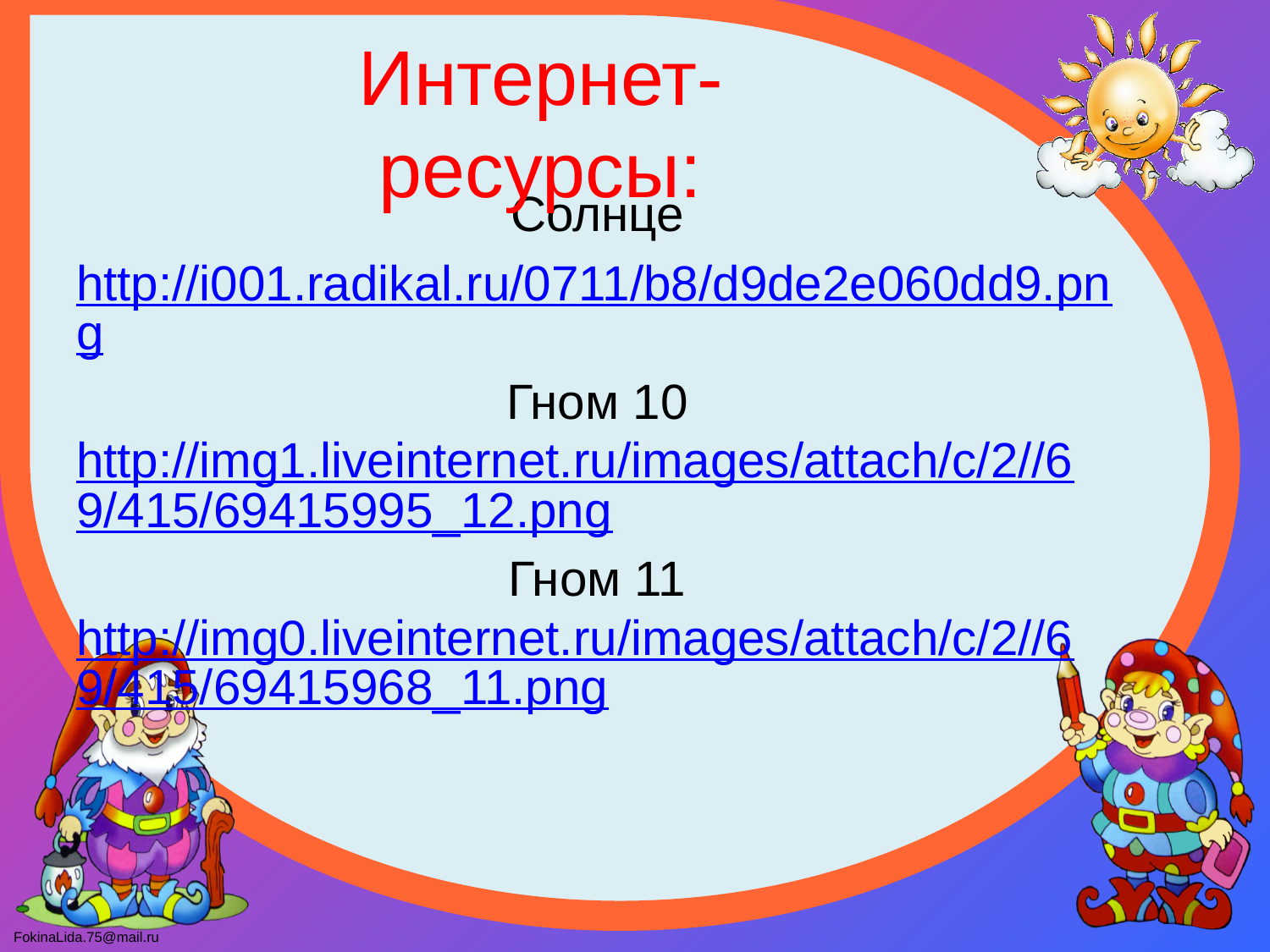

# Интернет-ресурсы:
Солнце
http://i001.radikal.ru/0711/b8/d9de2e060dd9.png
Гном 10 http://img1.liveinternet.ru/images/attach/c/2//69/415/69415995_12.png
Гном 11 http://img0.liveinternet.ru/images/attach/c/2//69/415/69415968_11.png